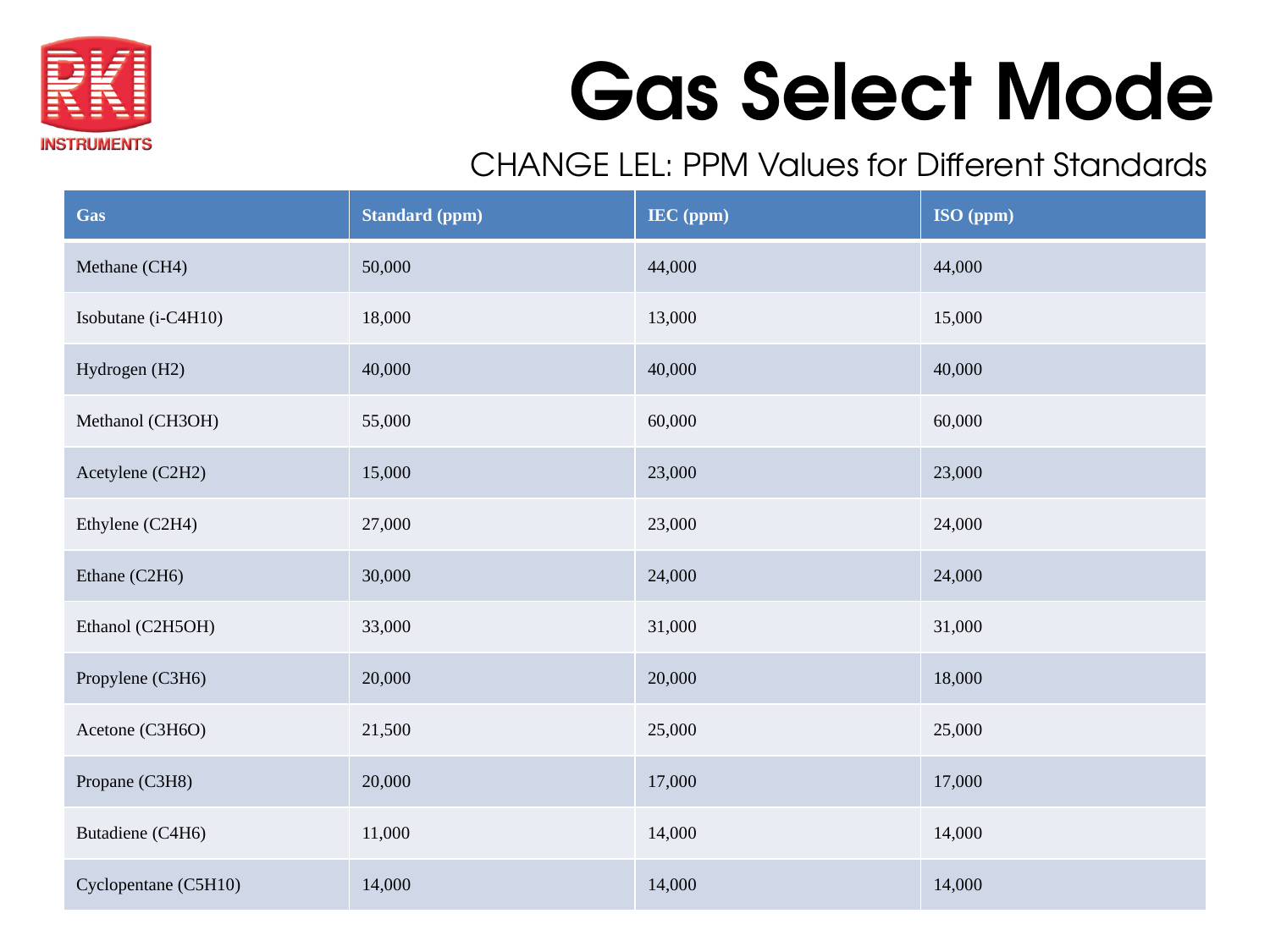

# Gas Select Mode
CHANGE LEL: PPM Values for Different Standards
| Gas | Standard (ppm) | IEC (ppm) | ISO (ppm) |
| --- | --- | --- | --- |
| Methane (CH4) | 50,000 | 44,000 | 44,000 |
| Isobutane (i-C4H10) | 18,000 | 13,000 | 15,000 |
| Hydrogen (H2) | 40,000 | 40,000 | 40,000 |
| Methanol (CH3OH) | 55,000 | 60,000 | 60,000 |
| Acetylene (C2H2) | 15,000 | 23,000 | 23,000 |
| Ethylene (C2H4) | 27,000 | 23,000 | 24,000 |
| Ethane (C2H6) | 30,000 | 24,000 | 24,000 |
| Ethanol (C2H5OH) | 33,000 | 31,000 | 31,000 |
| Propylene (C3H6) | 20,000 | 20,000 | 18,000 |
| Acetone (C3H6O) | 21,500 | 25,000 | 25,000 |
| Propane (C3H8) | 20,000 | 17,000 | 17,000 |
| Butadiene (C4H6) | 11,000 | 14,000 | 14,000 |
| Cyclopentane (C5H10) | 14,000 | 14,000 | 14,000 |